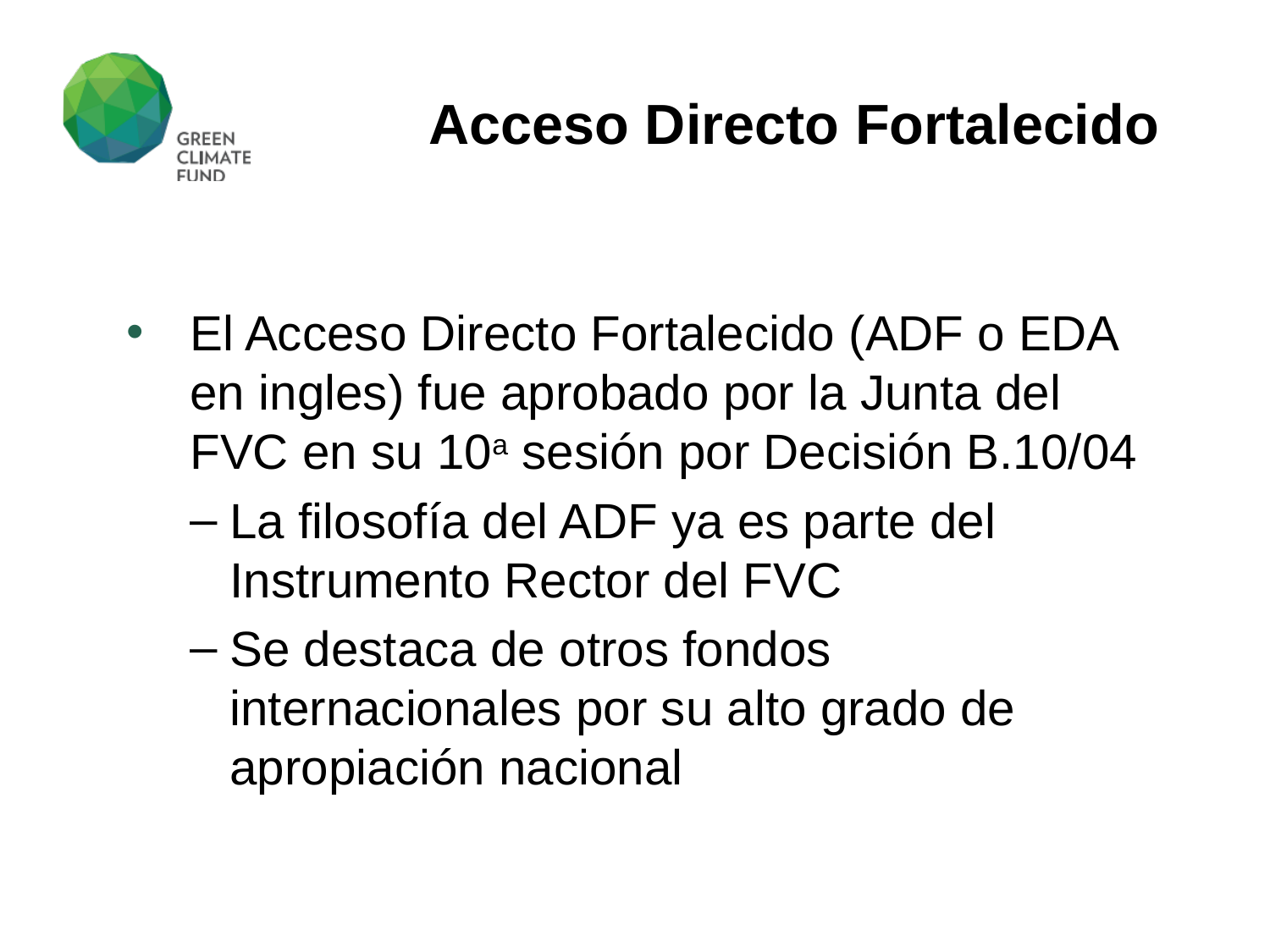

# Acceso Directo Fortalecido
El Acceso Directo Fortalecido (ADF o EDA en ingles) fue aprobado por la Junta del FVC en su 10a sesión por Decisión B.10/04
La filosofía del ADF ya es parte del Instrumento Rector del FVC
Se destaca de otros fondos internacionales por su alto grado de apropiación nacional